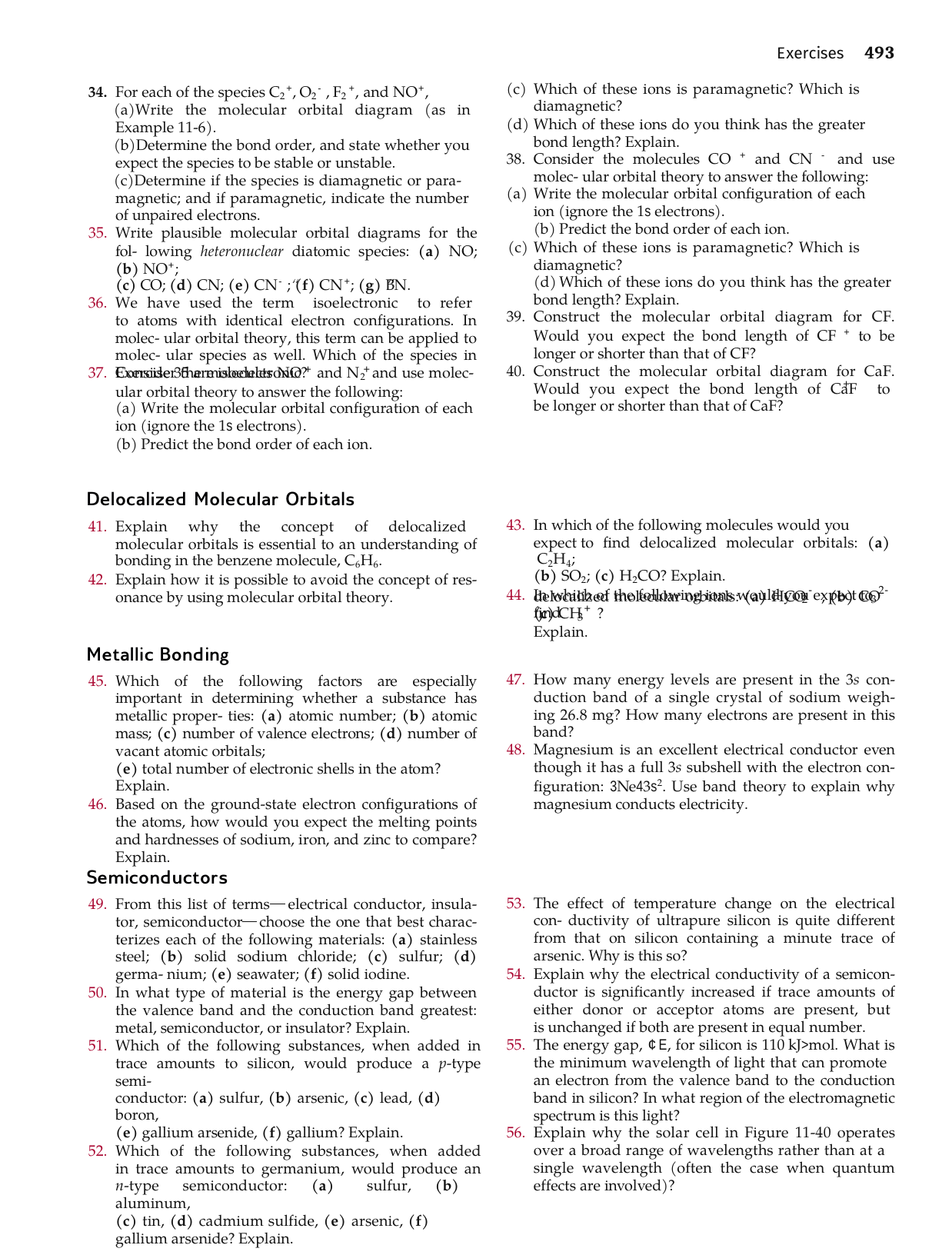

Exercises	493
Which of these ions is paramagnetic? Which is diamagnetic?
Which of these ions do you think has the greater bond length? Explain.
Consider the molecules CO + and CN - and use molec- ular orbital theory to answer the following:
Write the molecular orbital configuration of each
ion (ignore the 1s electrons).
Predict the bond order of each ion.
Which of these ions is paramagnetic? Which is diamagnetic?
Which of these ions do you think has the greater
bond length? Explain.
Construct  the  molecular  orbital  diagram  for  CF. Would you expect the bond length of CF + to be longer or shorter than that of CF?
Construct  the  molecular  orbital  diagram  for  CaF. Would  you  expect  the  bond  length  of  CaF    to  be longer or shorter than that of CaF?
34.  For each of the species C2+, O2-, F2 +, and NO+,

Write   the   molecular   orbital   diagram   (as   in Example 11-6).
Determine the bond order, and state whether you expect the species to be stable or unstable.
Determine if the species is diamagnetic or para- magnetic; and if paramagnetic, indicate the number
of unpaired electrons.
Write plausible molecular orbital diagrams for the fol- lowing heteronuclear diatomic species: (a) NO; (b) NO+;
(c) CO; (d) CN; (e) CN-; (f) CN+; (g) BN.
We  have  used  the  term    isoelectronic    to  refer  to atoms with identical electron configurations. In molec- ular orbital theory, this term can be applied to molec- ular species as well. Which of the species in Exercise 35 are isoelectronic?

+	+
Consider the molecules NO    and N2  and use molec- ular orbital theory to answer the following:
Write the molecular orbital configuration of each
ion (ignore the 1s electrons).
Predict the bond order of each ion.
+
Delocalized Molecular Orbitals
Explain  why  the  concept  of  delocalized  molecular orbitals is essential to an understanding of bonding in the benzene molecule, C6H6.
Explain how it is possible to avoid the concept of res- onance by using molecular orbital theory.
In which of the following molecules would you expect to  find  delocalized  molecular  orbitals:  (a)   C2H4;
(b) SO2; (c) H2CO? Explain.
In which of the following ions would you expect to find
-	2-
delocalized molecular orbitals: (a) HCO                      ; (b) CO                                    ;
2
3
+
(c) CH                     ? Explain.
3
Metallic Bonding
Which of the following factors are especially important in determining whether a substance has metallic proper- ties: (a) atomic number; (b) atomic mass; (c) number of valence electrons; (d) number of vacant atomic orbitals;
(e) total number of electronic shells in the atom? Explain.
Based on the ground-state electron configurations of the atoms, how would you expect the melting points and hardnesses of sodium, iron, and zinc to compare? Explain.
How many energy levels are present in the 3s con- duction band of a single crystal of sodium weigh- ing 26.8 mg? How many electrons are present in this band?
Magnesium is an excellent electrical conductor even though it has a full 3s subshell with the electron con- figuration: 3Ne43s2. Use band theory to explain why magnesium conducts electricity.
Semiconductors
From this list of terms    electrical conductor, insula- tor, semiconductor    choose the one that best charac- terizes each of the following materials: (a) stainless steel; (b) solid sodium chloride; (c) sulfur; (d) germa- nium; (e) seawater; (f) solid iodine.
In what type of material is the energy gap between the valence band and the conduction band greatest: metal, semiconductor, or insulator? Explain.
Which of the following substances, when added in trace amounts to silicon, would produce a p-type semi-
conductor: (a) sulfur, (b) arsenic, (c) lead, (d) boron,
(e) gallium arsenide, (f) gallium? Explain.
Which  of  the  following  substances,  when  added in trace amounts to germanium, would produce an n-type  semiconductor:  (a)   sulfur,  (b)   aluminum,
(c) tin, (d) cadmium sulfide, (e) arsenic, (f) gallium arsenide? Explain.
The effect of temperature change on the electrical con- ductivity of ultrapure silicon is quite different from that on silicon containing a minute trace of arsenic. Why is this so?
Explain why the electrical conductivity of a semicon- ductor is significantly increased if trace amounts of either  donor  or  acceptor  atoms  are  present,  but  is unchanged if both are present in equal number.
The energy gap, ¢E, for silicon is 110 kJ>mol. What is the minimum wavelength of light that can promote
an electron from the valence band to the conduction band in silicon? In what region of the electromagnetic spectrum is this light?
Explain why the solar cell in Figure 11-40 operates over a broad range of wavelengths rather than at a
single  wavelength  (often  the  case  when  quantum effects are involved)?